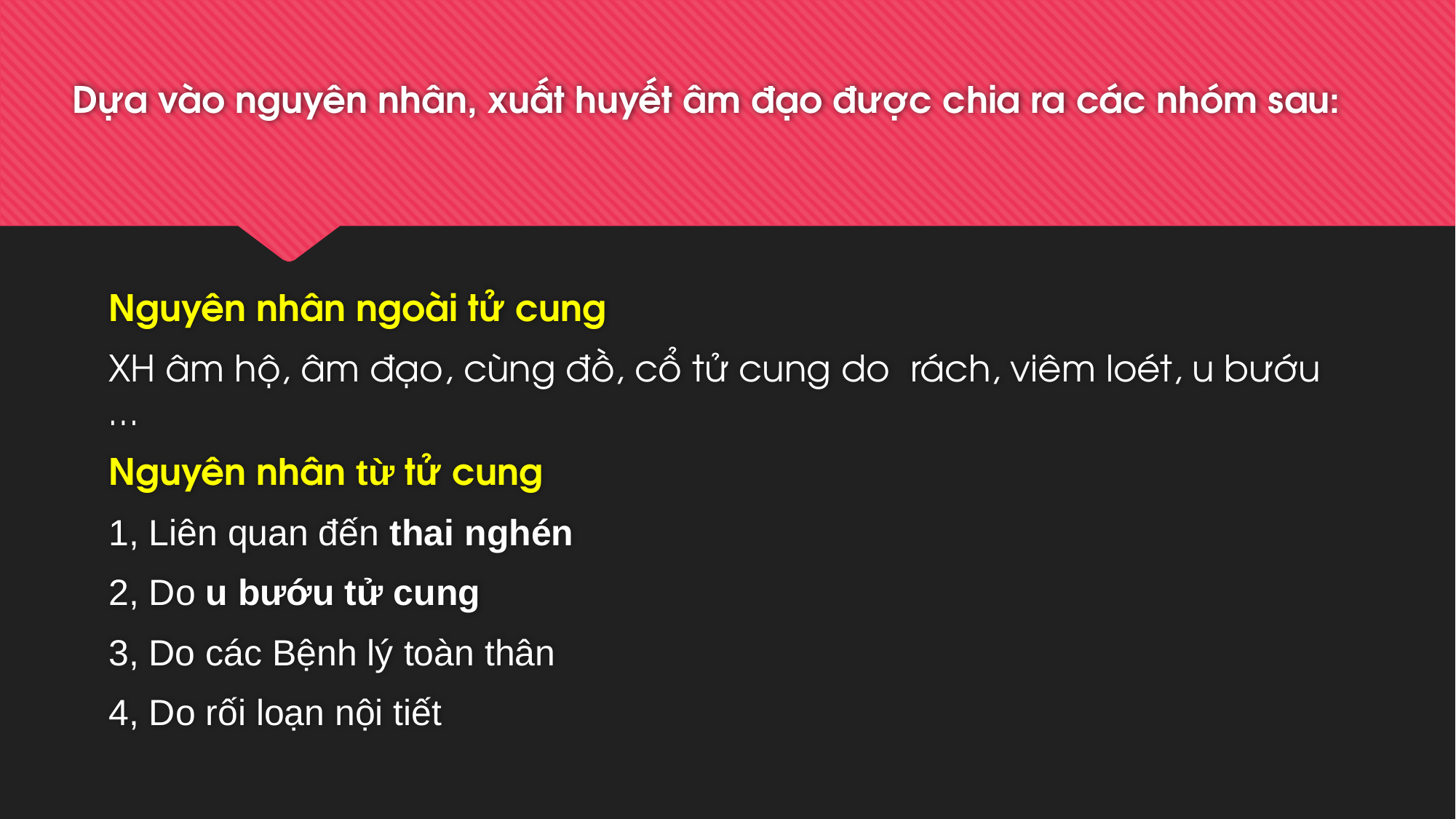

# Dựa vào nguyên nhân, xuất huyết âm đạo được chia ra các nhóm sau:
Nguyên nhân ngoài tử cung
XH âm hộ, âm đạo, cùng đồ, cổ tử cung do  rách, viêm loét, u bướu …
Nguyên nhân từ tử cung
1, Liên quan đến thai nghén
2, Do u bướu tử cung
3, Do các Bệnh lý toàn thân
4, Do rối loạn nội tiết